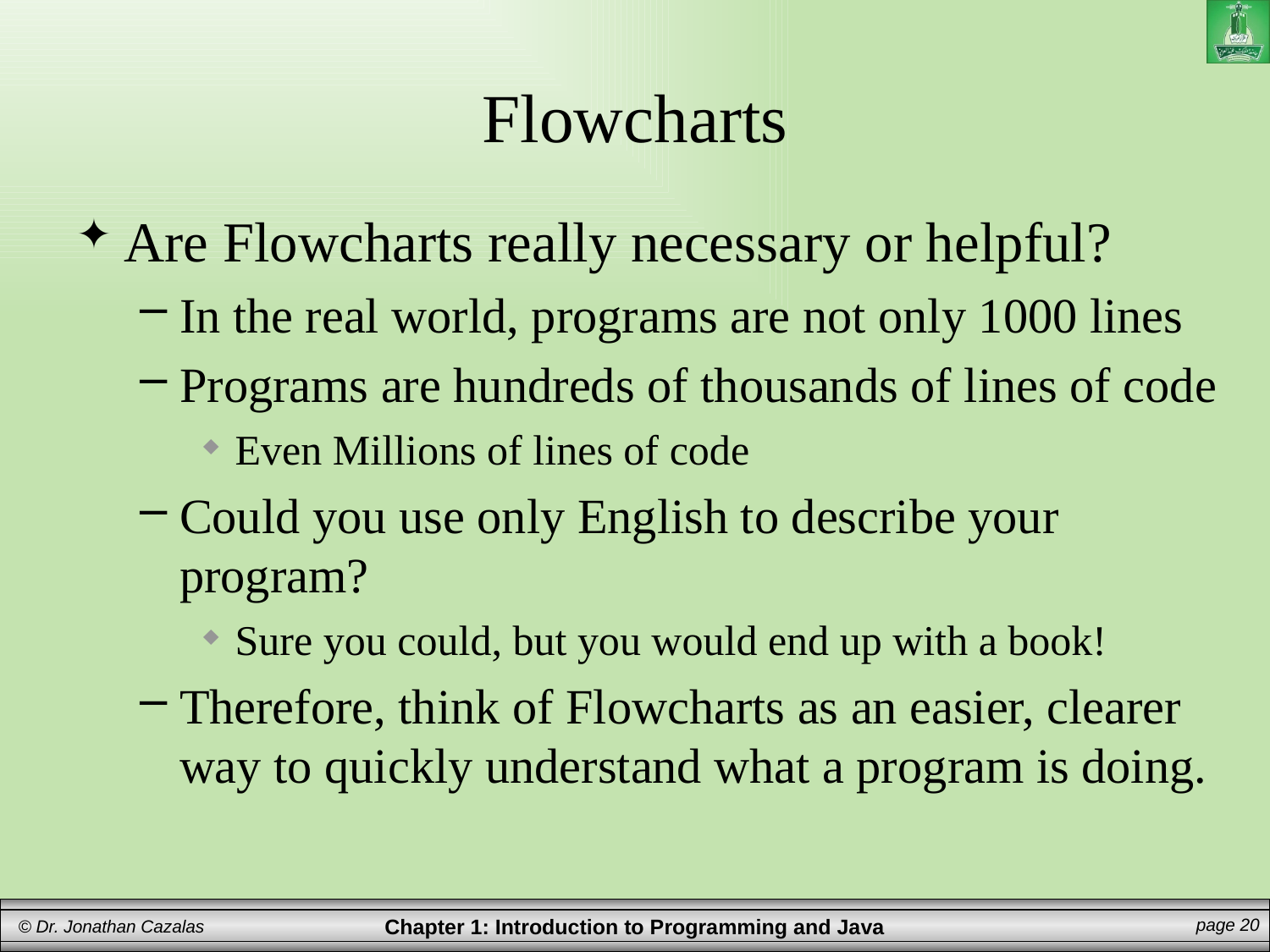

# Flowcharts
Are Flowcharts really necessary or helpful?
In the real world, programs are not only 1000 lines
Programs are hundreds of thousands of lines of code
Even Millions of lines of code
Could you use only English to describe your program?
Sure you could, but you would end up with a book!
Therefore, think of Flowcharts as an easier, clearer way to quickly understand what a program is doing.